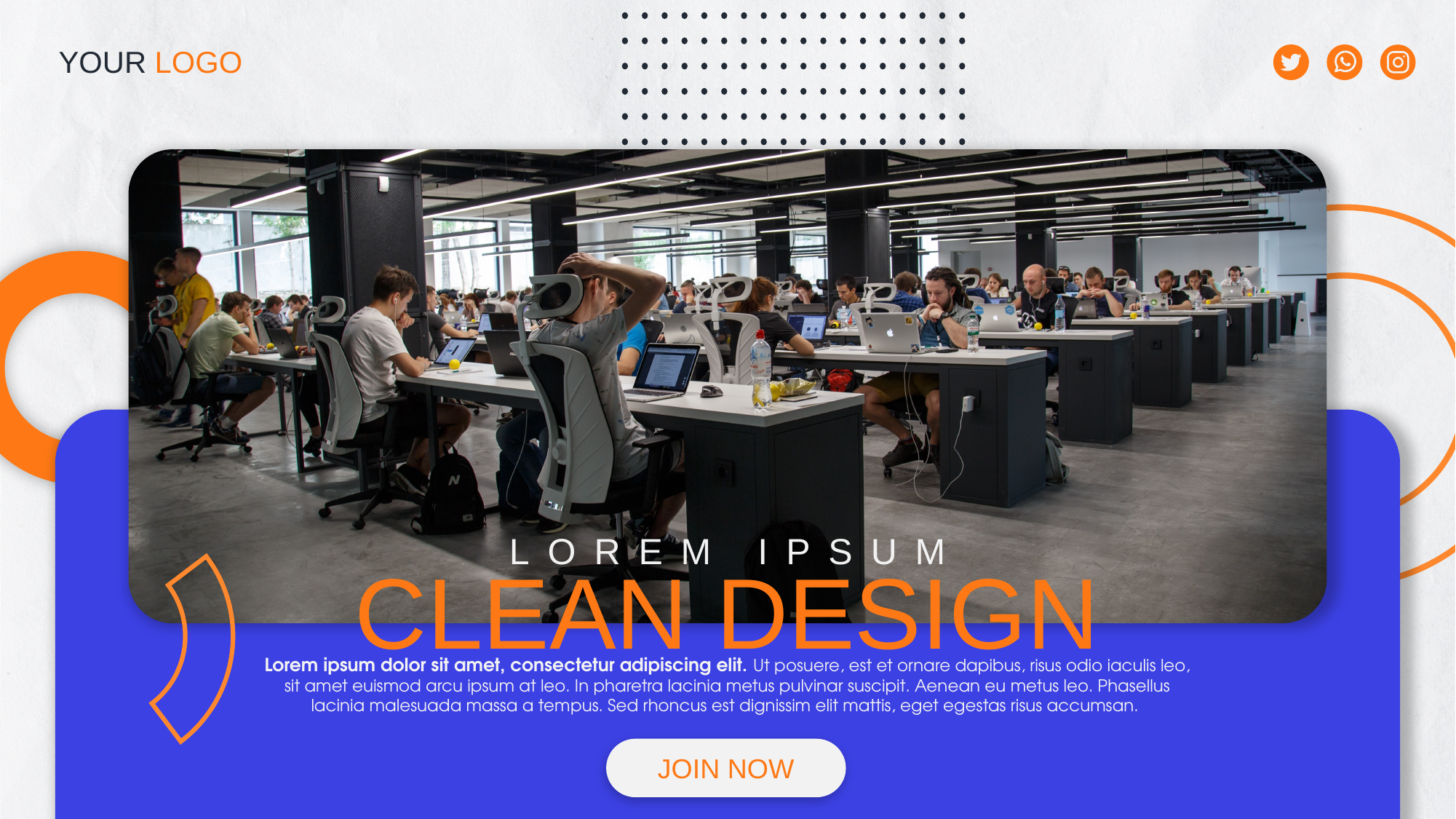

YOUR LOGO

LOREM IPSUM
CLEAN DESIGN
Lorem ipsum dolor sit amet, consectetur adipiscing elit. Ut posuere, est et ornare dapibus, risus odio iaculis leo, sit amet euismod arcu ipsum at leo. In pharetra lacinia metus pulvinar suscipit. Aenean eu metus leo. Phasellus lacinia malesuada massa a tempus. Sed rhoncus est dignissim elit mattis, eget egestas risus accumsan.

JOIN NOW